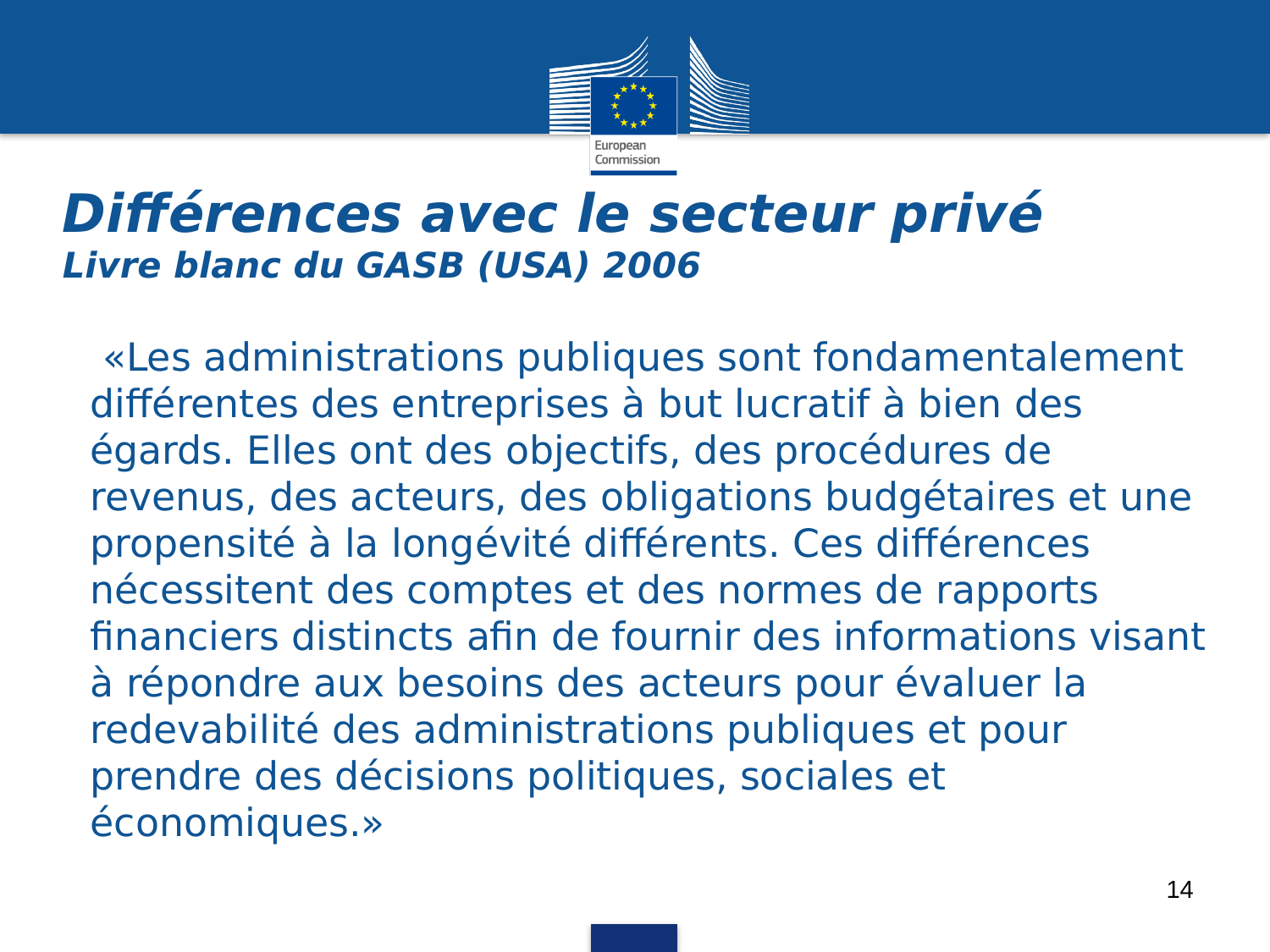

# Différences avec le secteur privé Livre blanc du GASB (USA) 2006
 «Les administrations publiques sont fondamentalement différentes des entreprises à but lucratif à bien des égards. Elles ont des objectifs, des procédures de revenus, des acteurs, des obligations budgétaires et une propensité à la longévité différents. Ces différences nécessitent des comptes et des normes de rapports financiers distincts afin de fournir des informations visant à répondre aux besoins des acteurs pour évaluer la redevabilité des administrations publiques et pour prendre des décisions politiques, sociales et économiques.»
14